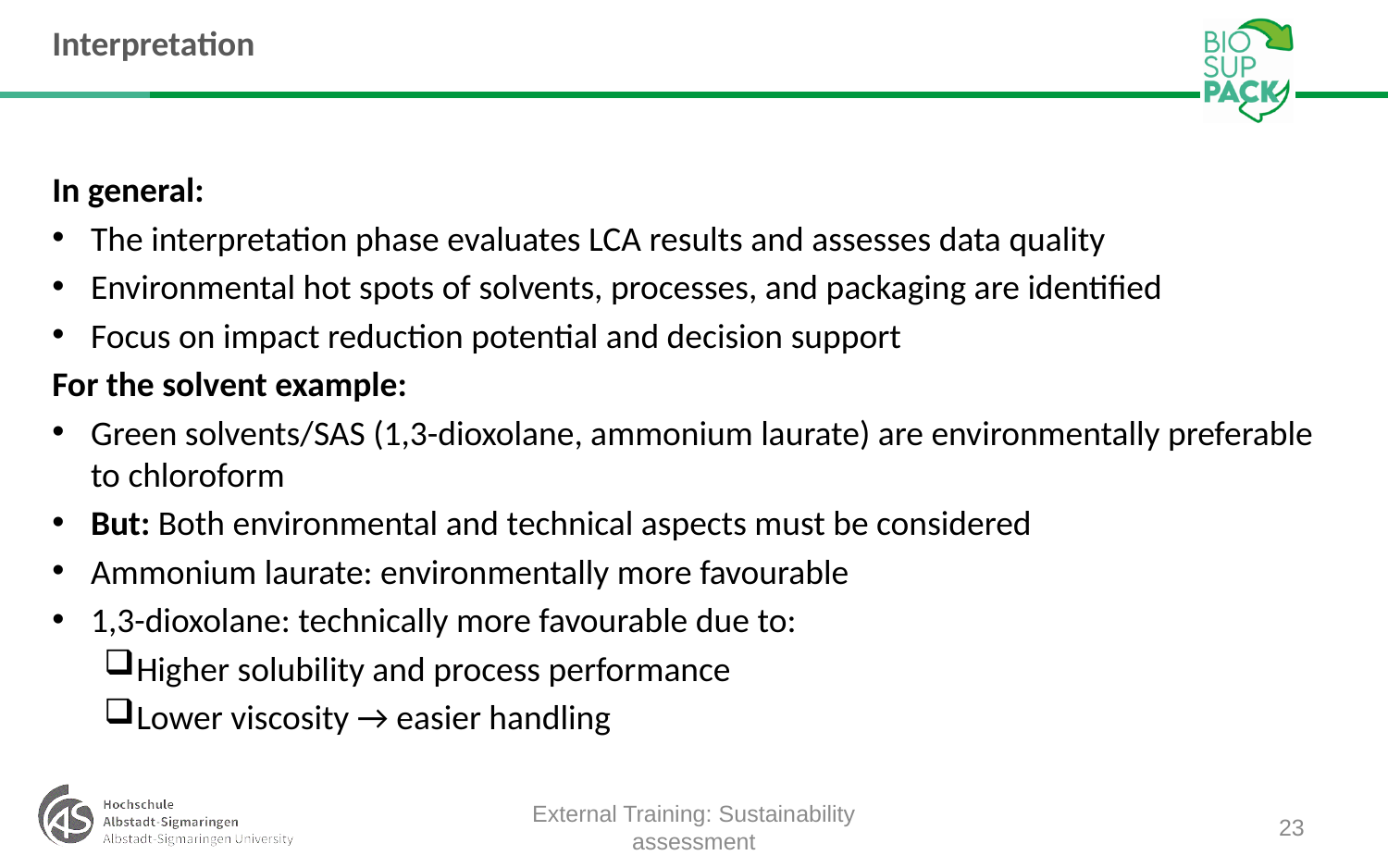

# Interpretation
In general:
The interpretation phase evaluates LCA results and assesses data quality
Environmental hot spots of solvents, processes, and packaging are identified
Focus on impact reduction potential and decision support
For the solvent example:
Green solvents/SAS (1,3-dioxolane, ammonium laurate) are environmentally preferable to chloroform
But: Both environmental and technical aspects must be considered
Ammonium laurate: environmentally more favourable
1,3-dioxolane: technically more favourable due to:
Higher solubility and process performance
Lower viscosity → easier handling
External Training: Sustainability assessment
23